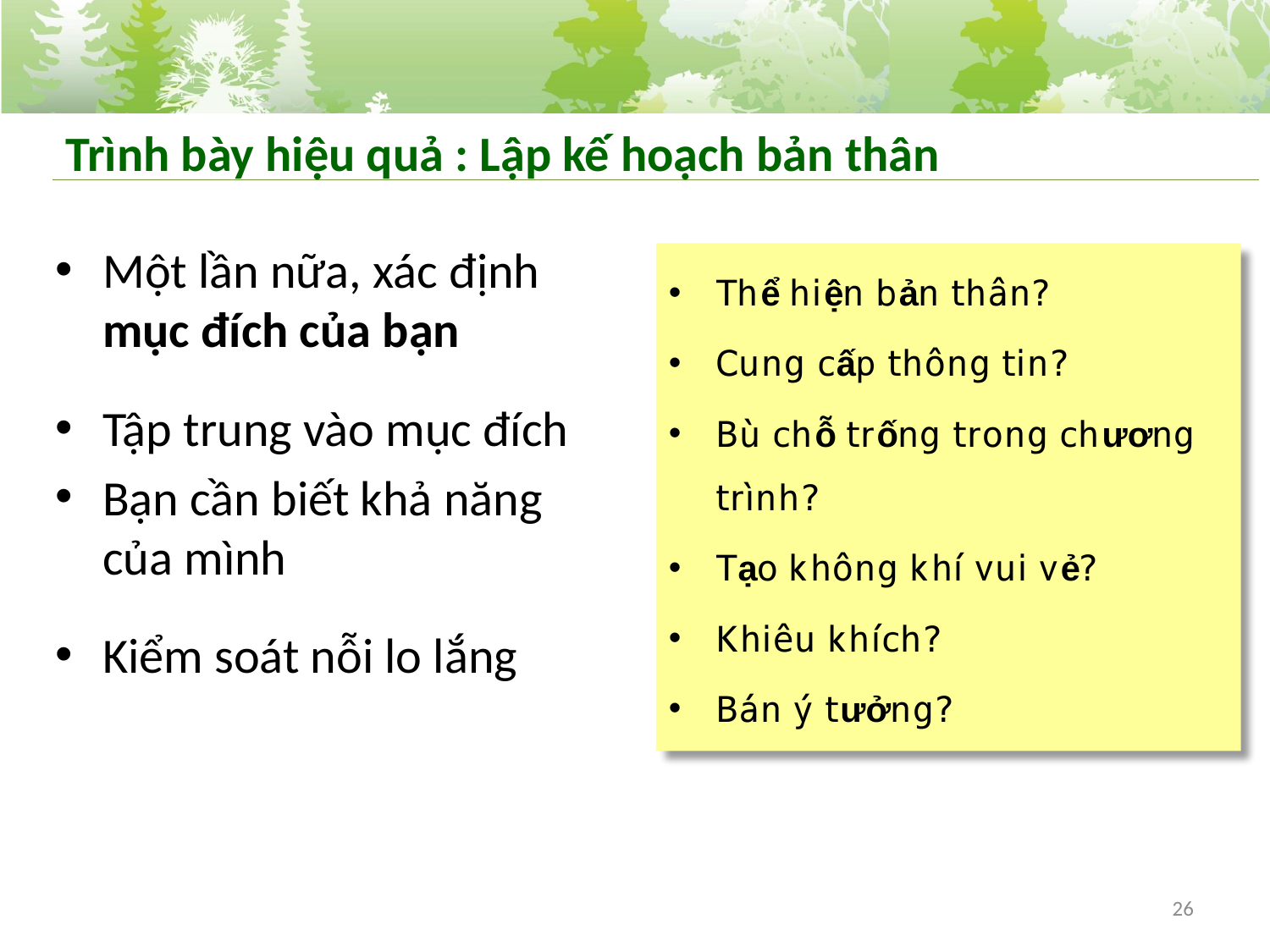

# Trình bày hiệu quả : Lập kế hoạch bản thân
Một lần nữa, xác định mục đích của bạn
Tập trung vào mục đích
Bạn cần biết khả năng của mình
Kiểm soát nỗi lo lắng
Thể hiện bản thân?
Cung cấp thông tin?
Bù chỗ trống trong chương trình?
Tạo không khí vui vẻ?
Khiêu khích?
Bán ý tưởng?

26